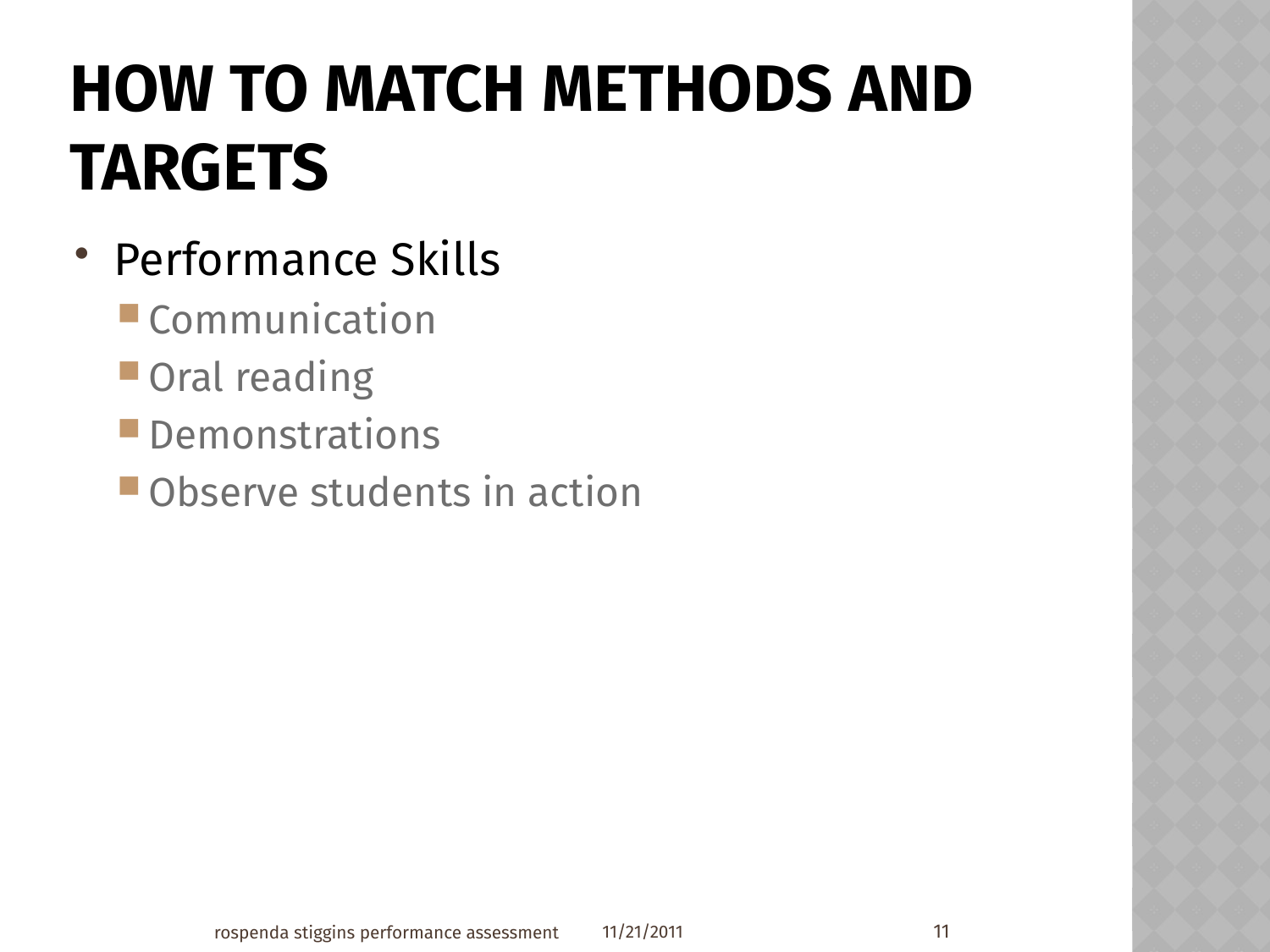

# How to Match Methods and Targets
Performance Skills
Communication
Oral reading
Demonstrations
Observe students in action

11
rospenda stiggins performance assessment
11/21/2011